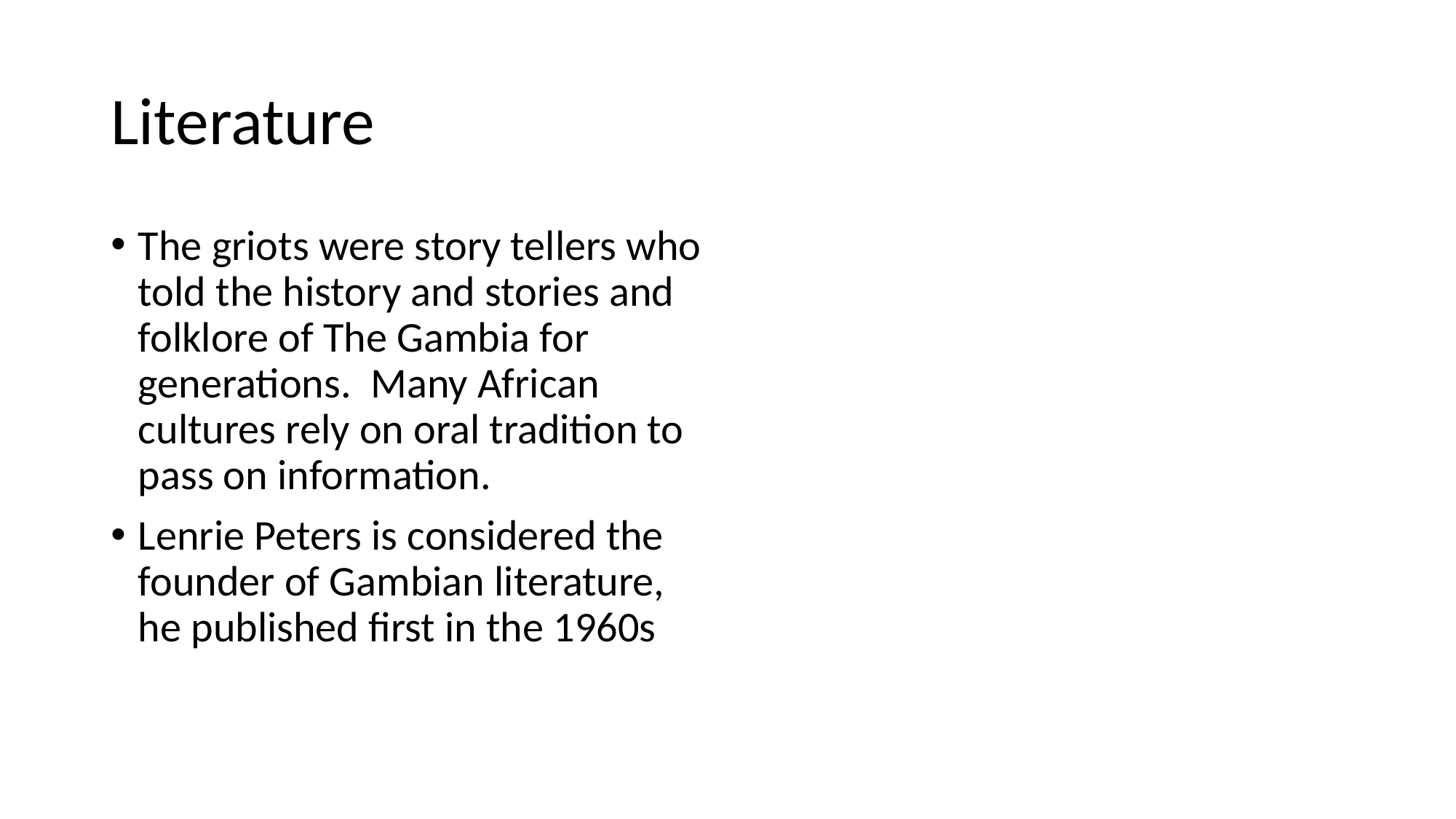

# Literature
The griots were story tellers who told the history and stories and folklore of The Gambia for generations.  Many African cultures rely on oral tradition to pass on information.
Lenrie Peters is considered the founder of Gambian literature, he published first in the 1960s